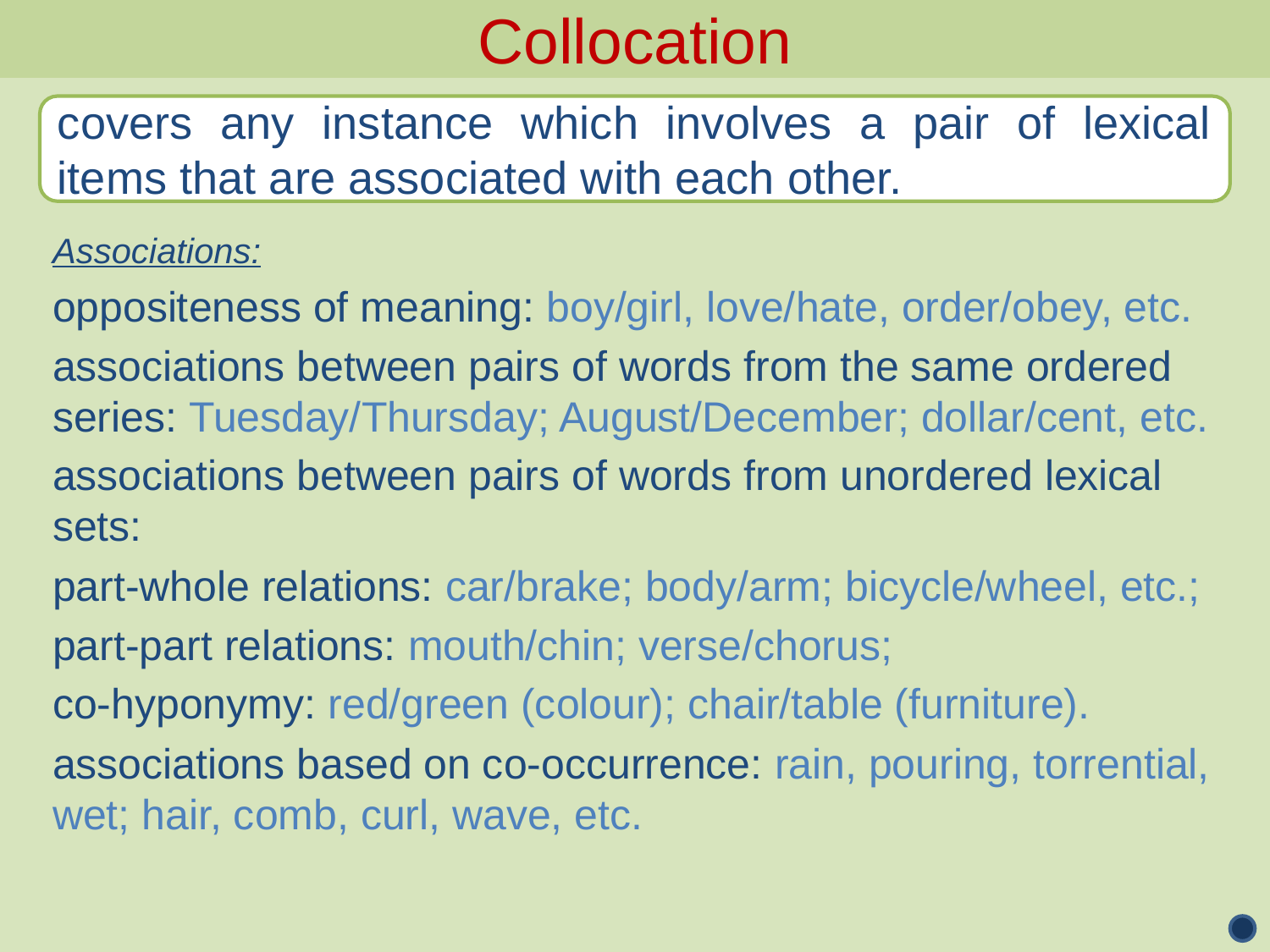

Collocation
covers any instance which involves a pair of lexical items that are associated with each other.
Associations:
oppositeness of meaning: boy/girl, love/hate, order/obey, etc.
associations between pairs of words from the same ordered series: Tuesday/Thursday; August/December; dollar/cent, etc.
associations between pairs of words from unordered lexical sets:
part-whole relations: car/brake; body/arm; bicycle/wheel, etc.;
part-part relations: mouth/chin; verse/chorus;
co-hyponymy: red/green (colour); chair/table (furniture).
associations based on co-occurrence: rain, pouring, torrential, wet; hair, comb, curl, wave, etc.